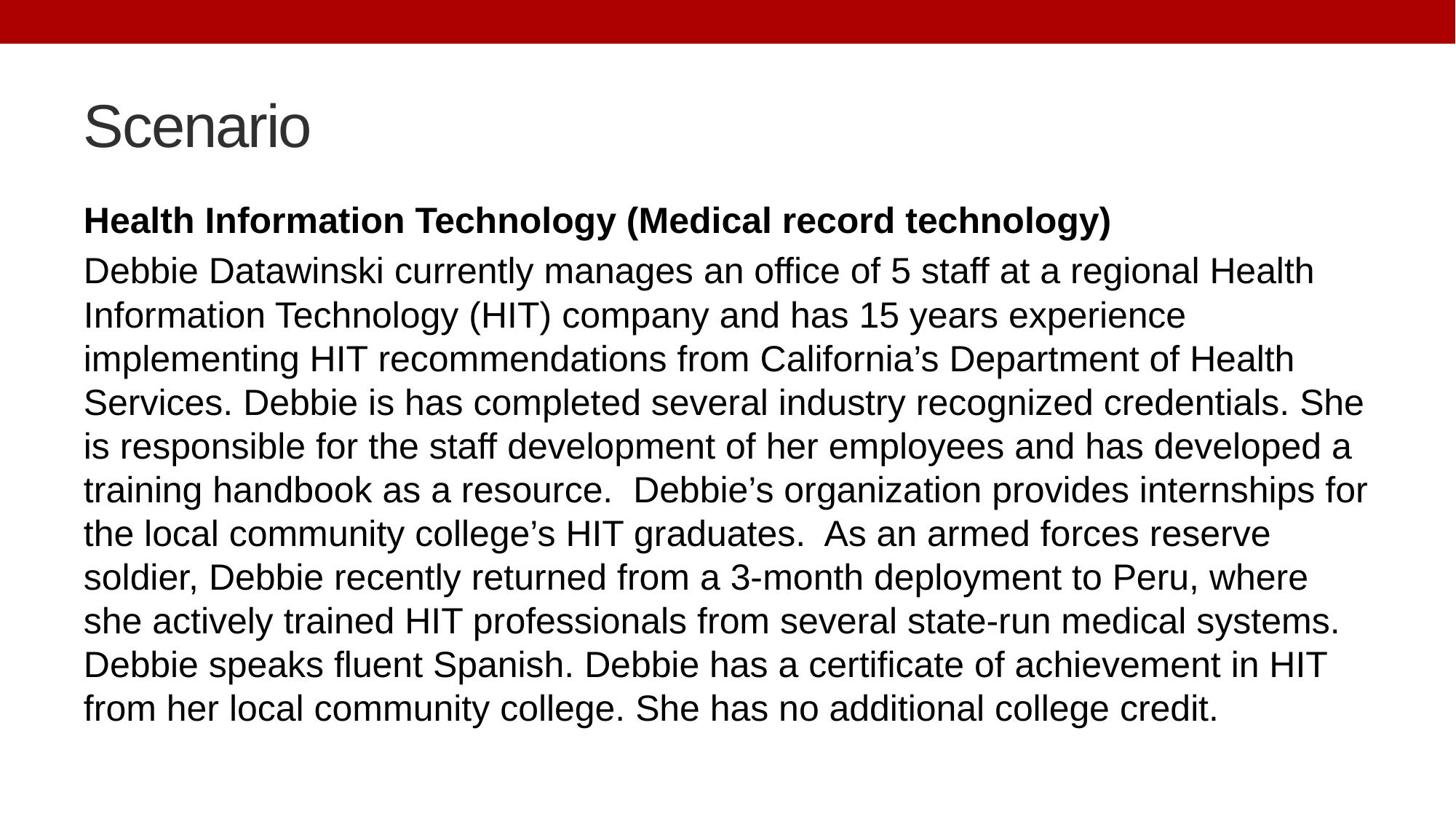

# Scenario
Health Information Technology (Medical record technology)
Debbie Datawinski currently manages an office of 5 staff at a regional Health Information Technology (HIT) company and has 15 years experience implementing HIT recommendations from California’s Department of Health Services. Debbie is has completed several industry recognized credentials. She is responsible for the staff development of her employees and has developed a training handbook as a resource.  Debbie’s organization provides internships for the local community college’s HIT graduates.  As an armed forces reserve soldier, Debbie recently returned from a 3-month deployment to Peru, where she actively trained HIT professionals from several state-run medical systems.  Debbie speaks fluent Spanish. Debbie has a certificate of achievement in HIT from her local community college. She has no additional college credit.